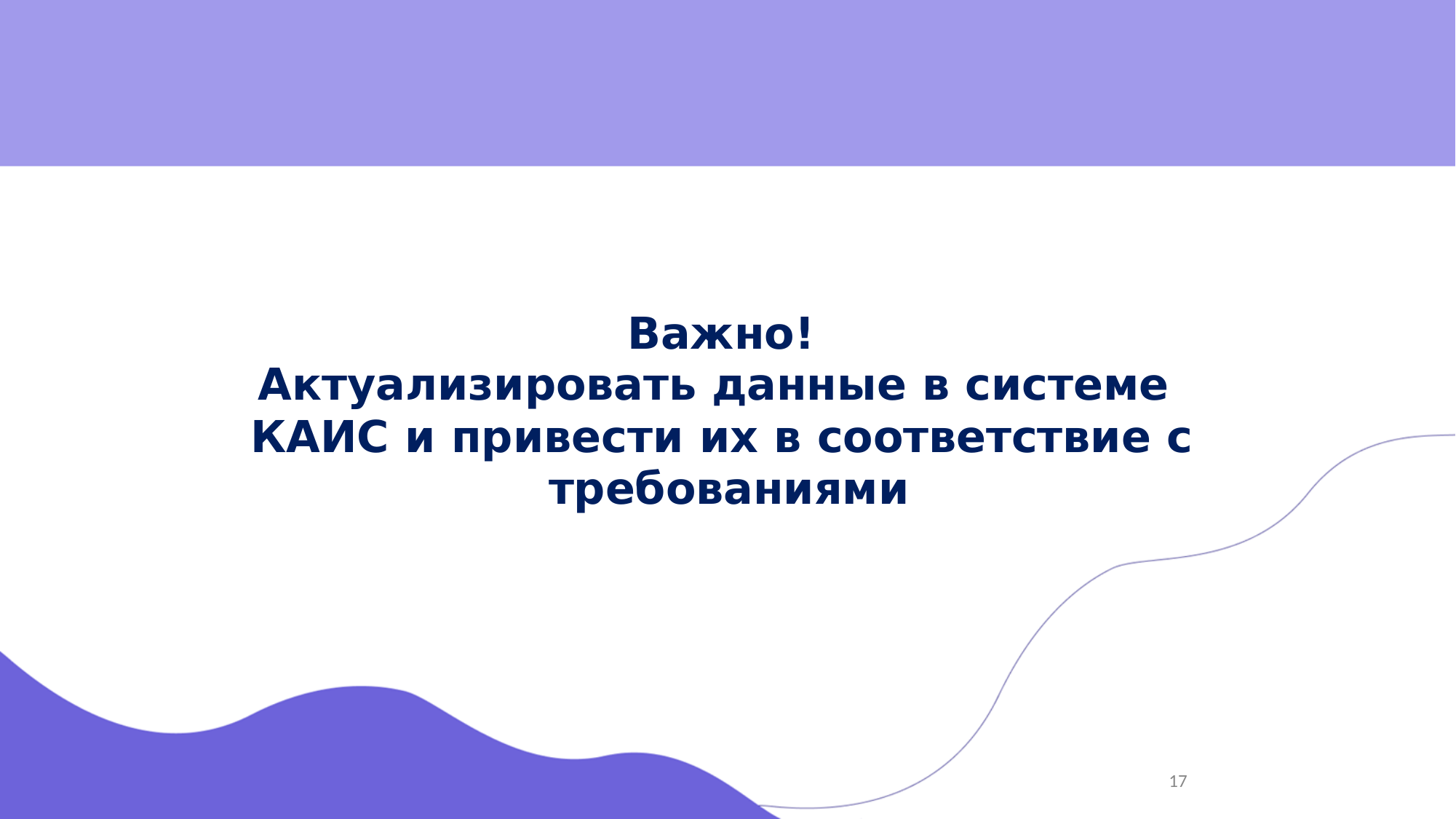

Важно!
Актуализировать данные в системе  КАИС и привести их в соответствие с  требованиями
17